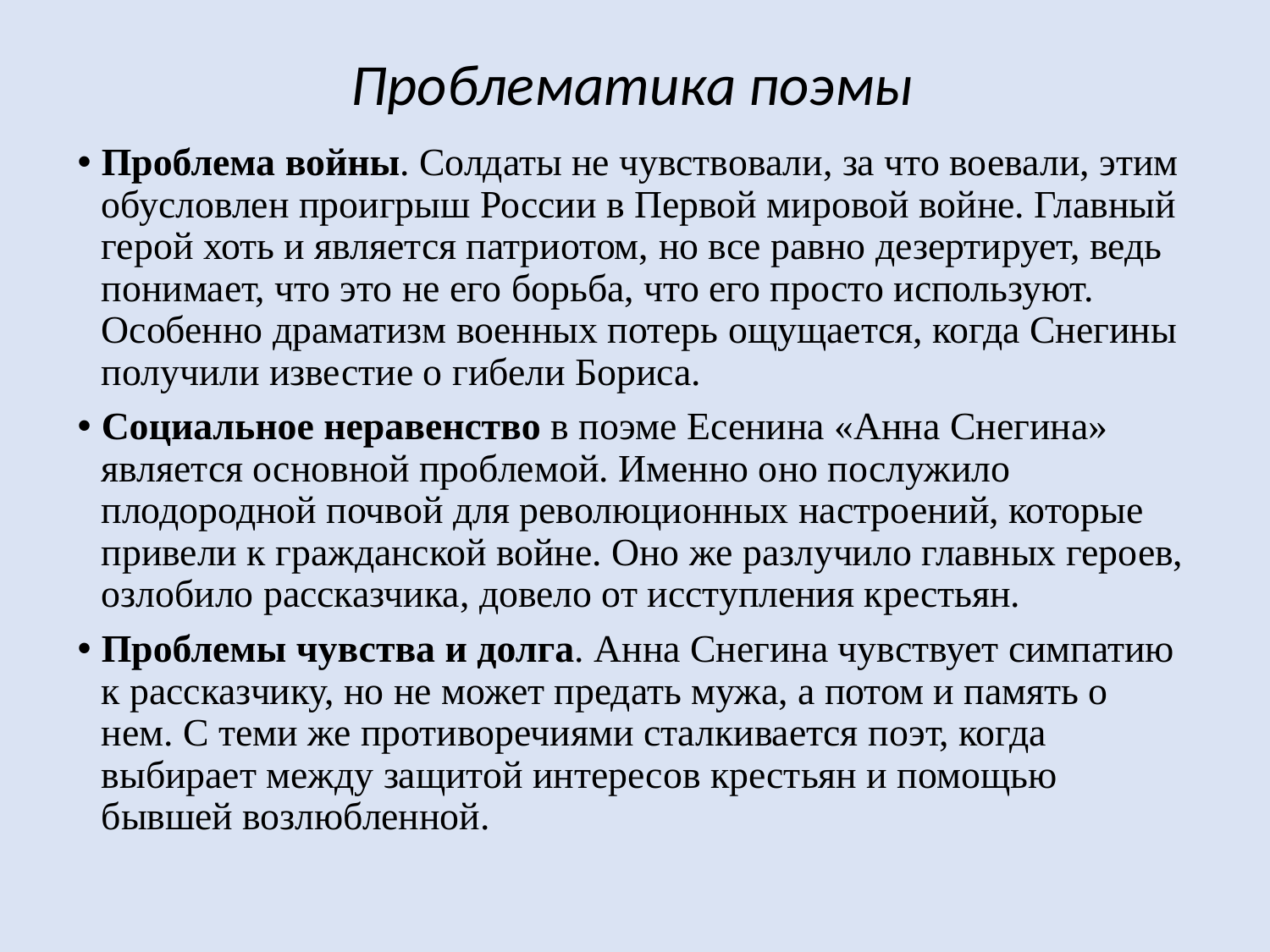

# Проблематика поэмы
Проблема войны. Солдаты не чувствовали, за что воевали, этим обусловлен проигрыш России в Первой мировой войне. Главный герой хоть и является патриотом, но все равно дезертирует, ведь понимает, что это не его борьба, что его просто используют. Особенно драматизм военных потерь ощущается, когда Снегины получили известие о гибели Бориса.
Социальное неравенство в поэме Есенина «Анна Снегина» является основной проблемой. Именно оно послужило плодородной почвой для революционных настроений, которые привели к гражданской войне. Оно же разлучило главных героев, озлобило рассказчика, довело от исступления крестьян.
Проблемы чувства и долга. Анна Снегина чувствует симпатию к рассказчику, но не может предать мужа, а потом и память о нем. С теми же противоречиями сталкивается поэт, когда выбирает между защитой интересов крестьян и помощью бывшей возлюбленной.